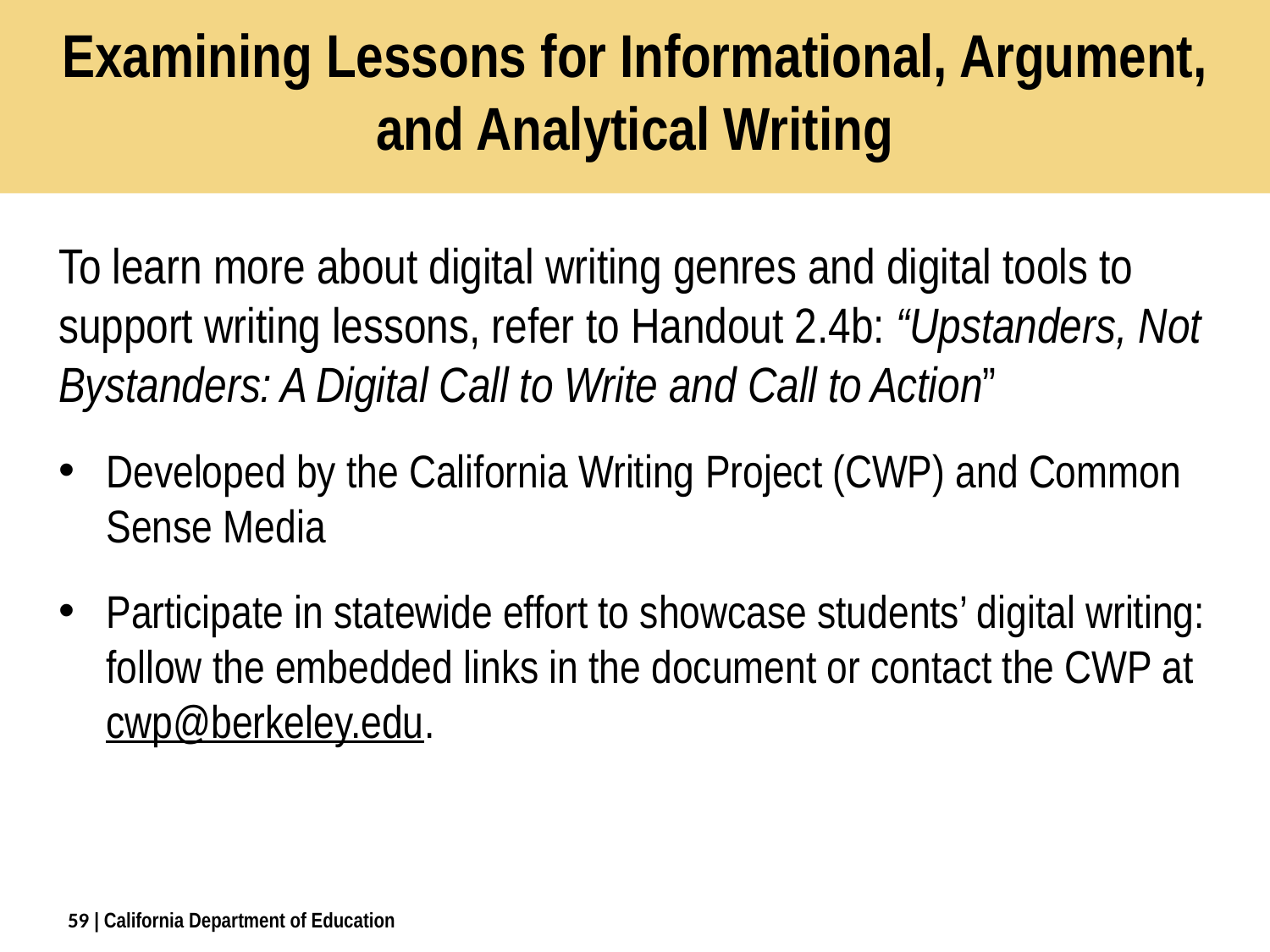

# Examining Lessons for Informational, Argument, and Analytical Writing
To learn more about digital writing genres and digital tools to support writing lessons, refer to Handout 2.4b: “Upstanders, Not Bystanders: A Digital Call to Write and Call to Action”
Developed by the California Writing Project (CWP) and Common Sense Media
Participate in statewide effort to showcase students’ digital writing: follow the embedded links in the document or contact the CWP at cwp@berkeley.edu.
59
| California Department of Education